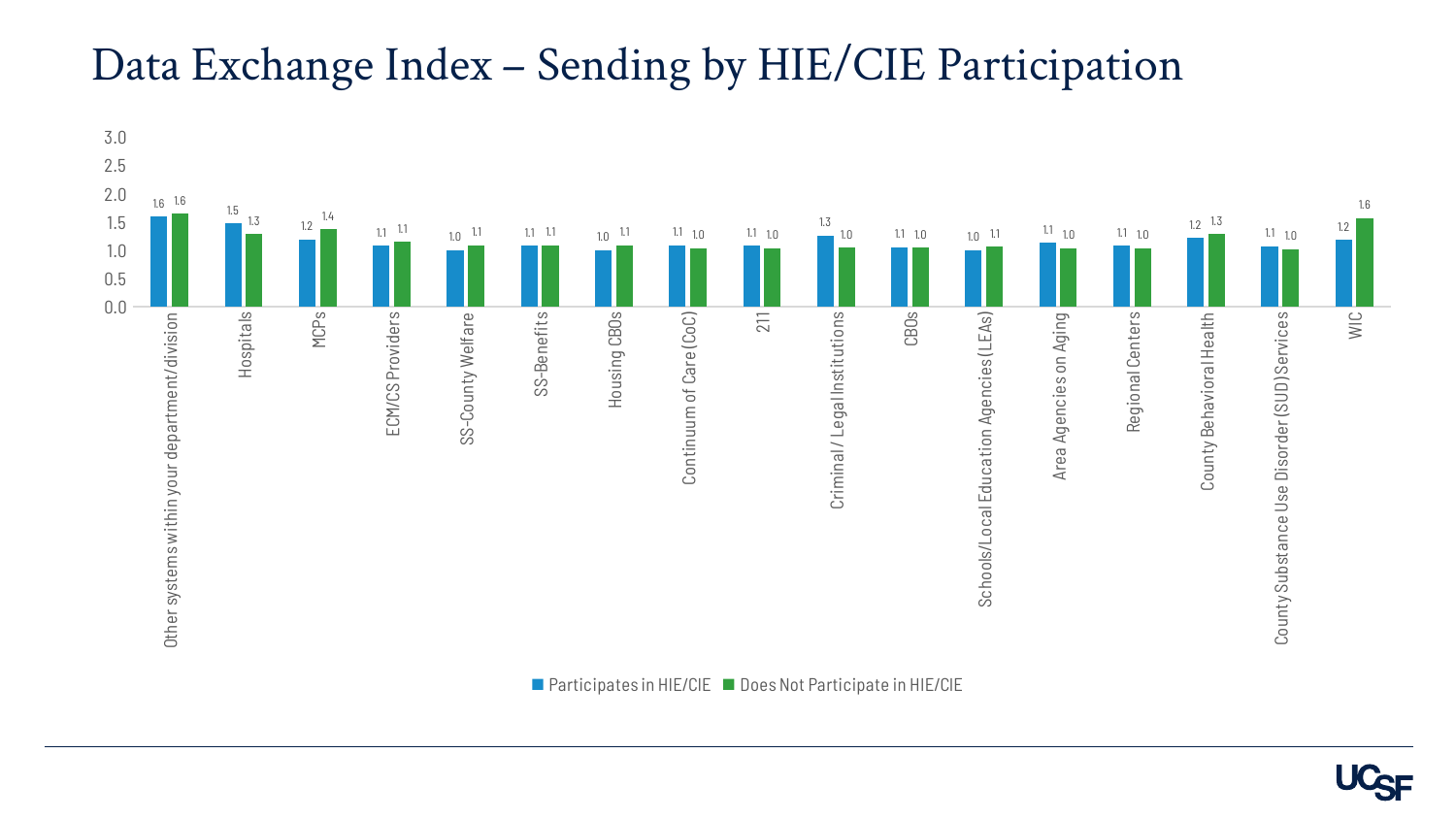

# Data Exchange Index – Sending by HIE/CIE Participation

### Chart

| Category | Participates in HIE/CIE | Does Not Participate in HIE/CIE |
|---|---|---|
| Other systems within your department/division | 1.58823529411765 | 1.63636363636364 |
| Hospitals | 1.47058823529412 | 1.27848101265823 |
| MCPs | 1.1875 | 1.36781609195402 |
| ECM/CS Providers | 1.07142857142857 | 1.14285714285714 |
| SS-County Welfare | 1.0 | 1.08333333333333 |
| SS-Benefits | 1.07142857142857 | 1.08333333333333 |
| Housing CBOs | 1.0 | 1.08333333333333 |
| Continuum of Care (CoC) | 1.08333333333333 | 1.02777777777778 |
| 211 | 1.07142857142857 | 1.03125 |
| Criminal / Legal Institutions | 1.25 | 1.04166666666667 |
| CBOs | 1.05263157894737 | 1.04166666666667 |
| Schools/Local Education Agencies (LEAs) | 1.0 | 1.05555555555556 |
| Area Agencies on Aging | 1.125 | 1.02777777777778 |
| Regional Centers | 1.07692307692308 | 1.02857142857143 |
| County Behavioral Health | 1.21052631578947 | 1.28378378378378 |
| County Substance Use Disorder (SUD) Services | 1.06666666666667 | 1.01388888888889 |
| WIC | 1.17647058823529 | 1.56338028169014 |